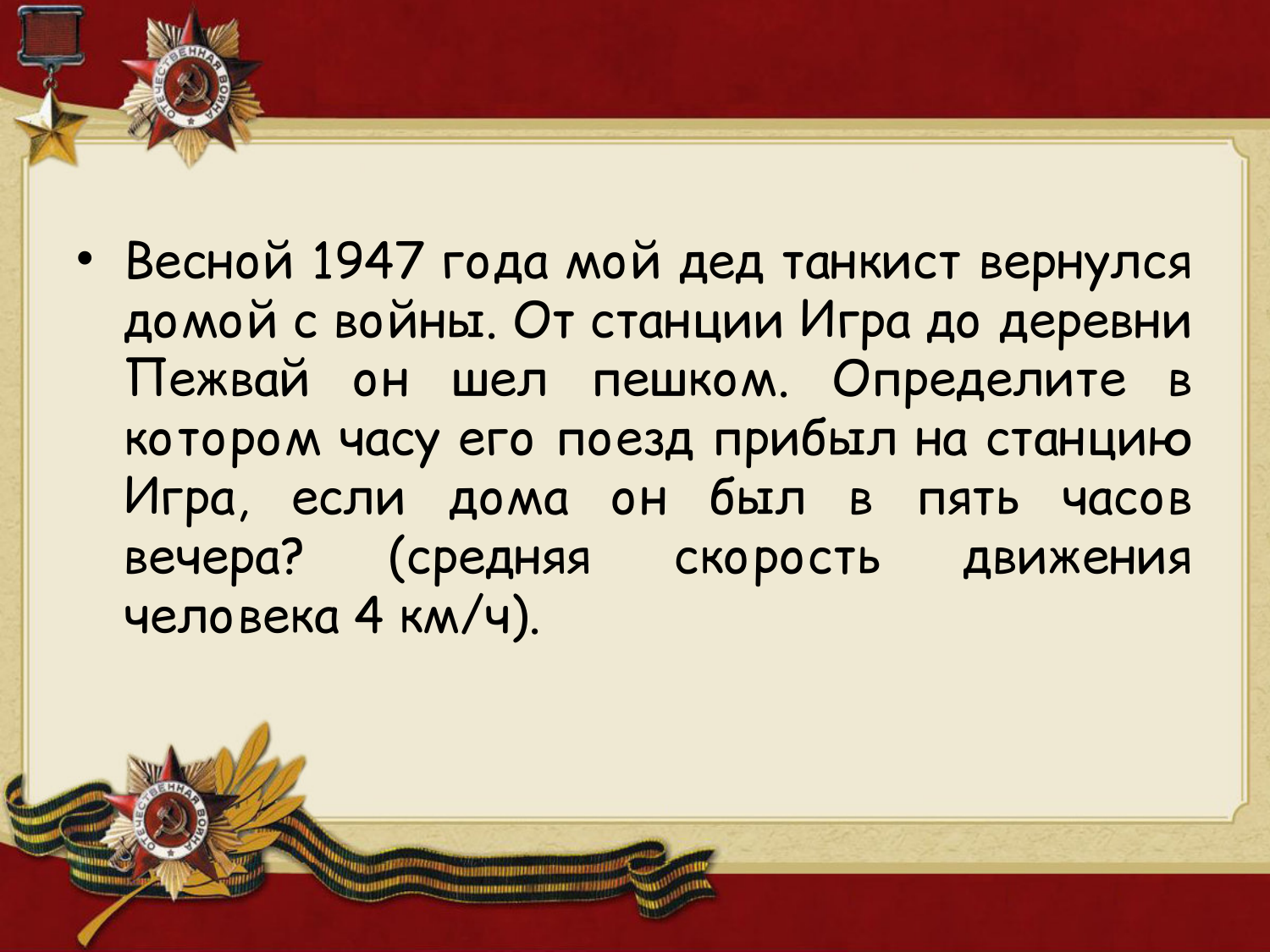

Весной 1947 года мой дед танкист вернулся домой с войны. От станции Игра до деревни Пежвай он шел пешком. Определите в котором часу его поезд прибыл на станцию Игра, если дома он был в пять часов вечера? (средняя скорость движения человека 4 км/ч).